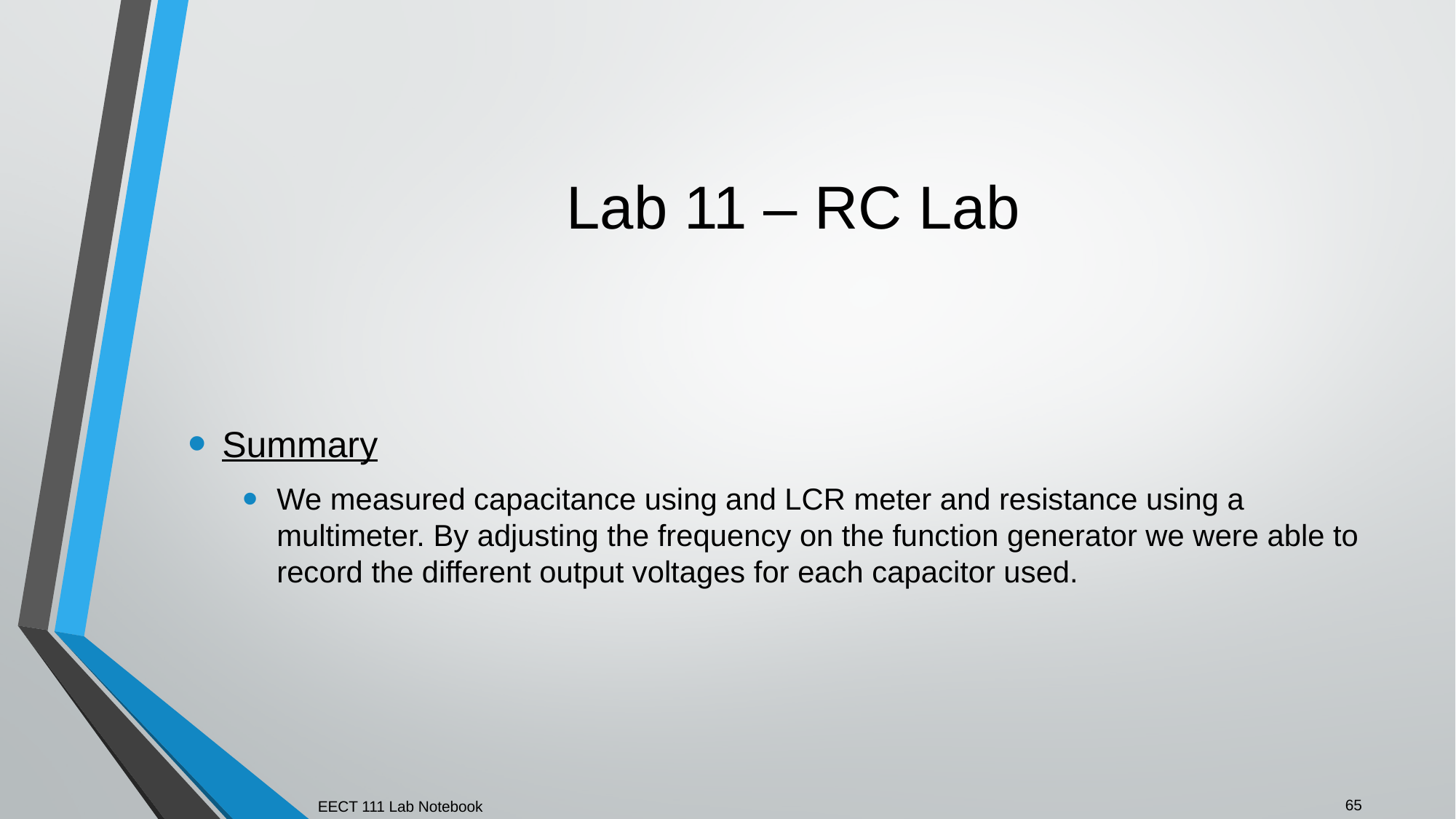

Lab 11 – RC Lab
Summary
We measured capacitance using and LCR meter and resistance using a multimeter. By adjusting the frequency on the function generator we were able to record the different output voltages for each capacitor used.
65
EECT 111 Lab Notebook